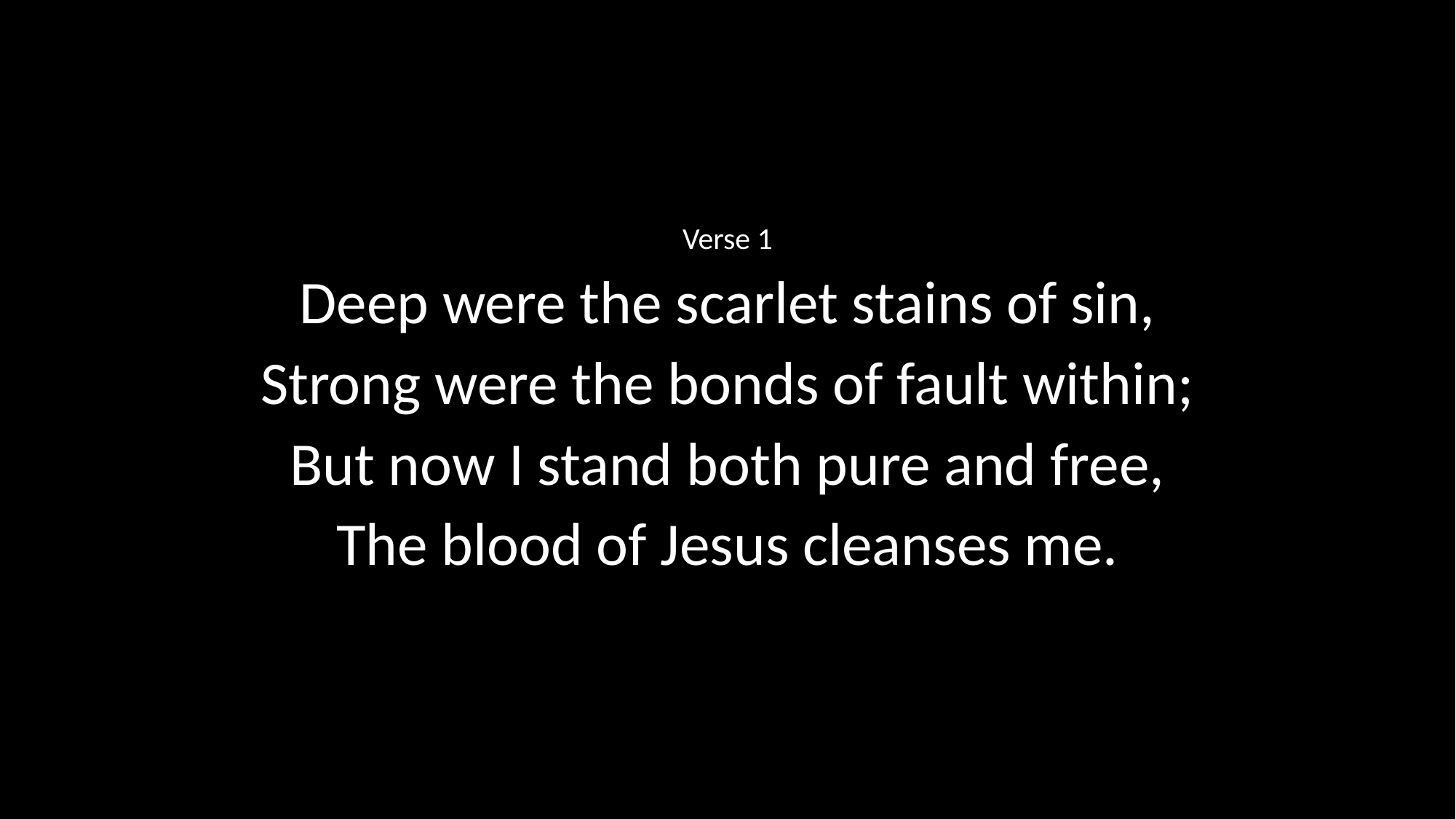

Verse 1
Deep were the scarlet stains of sin,
Strong were the bonds of fault within;
But now I stand both pure and free,
The blood of Jesus cleanses me.